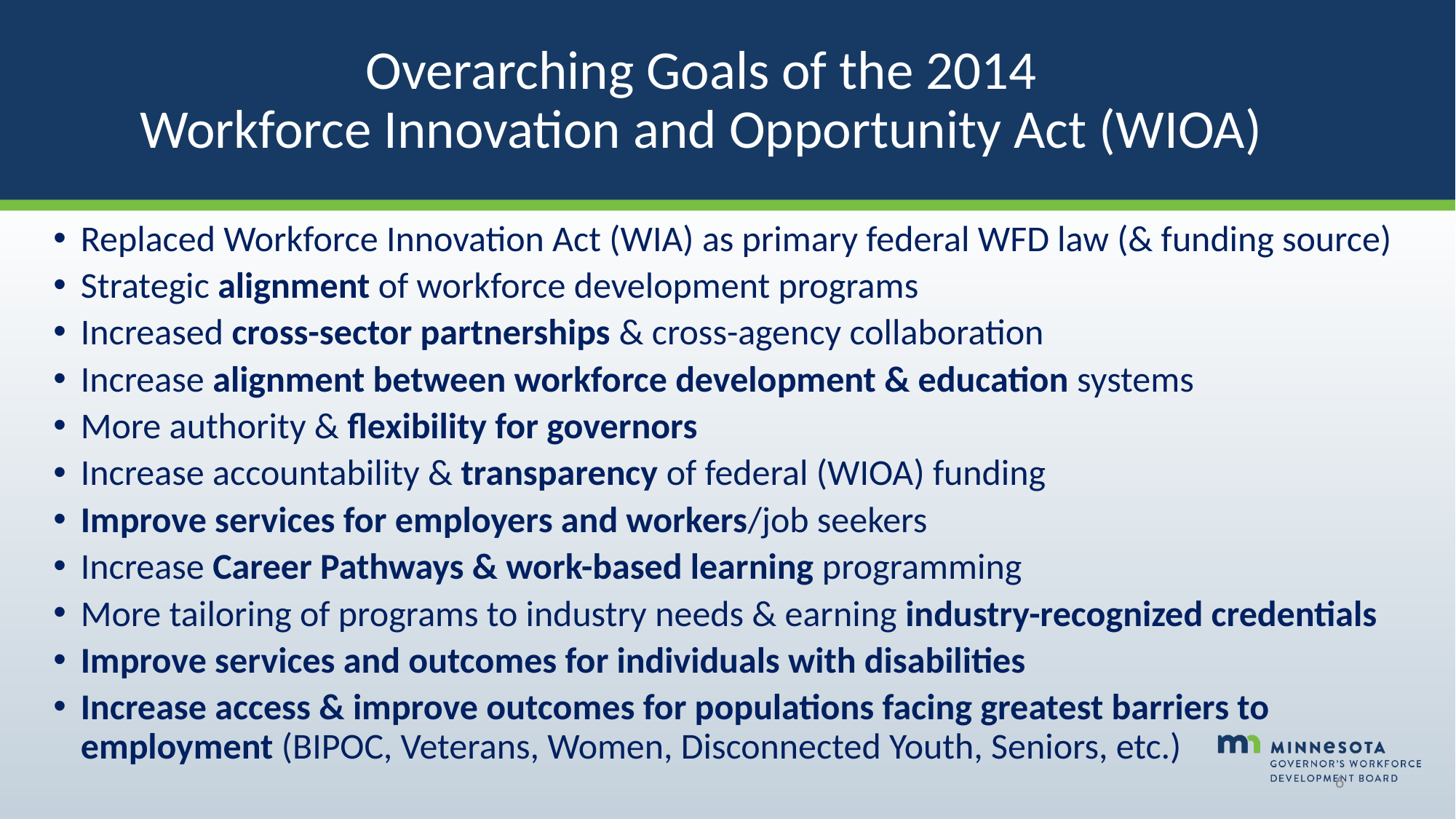

# Overarching Goals of the 2014 Workforce Innovation and Opportunity Act (WIOA)
Replaced Workforce Innovation Act (WIA) as primary federal WFD law (& funding source)
Strategic alignment of workforce development programs
Increased cross-sector partnerships & cross-agency collaboration
Increase alignment between workforce development & education systems
More authority & flexibility for governors
Increase accountability & transparency of federal (WIOA) funding
Improve services for employers and workers/job seekers
Increase Career Pathways & work-based learning programming
More tailoring of programs to industry needs & earning industry-recognized credentials
Improve services and outcomes for individuals with disabilities
Increase access & improve outcomes for populations facing greatest barriers to employment (BIPOC, Veterans, Women, Disconnected Youth, Seniors, etc.)

6